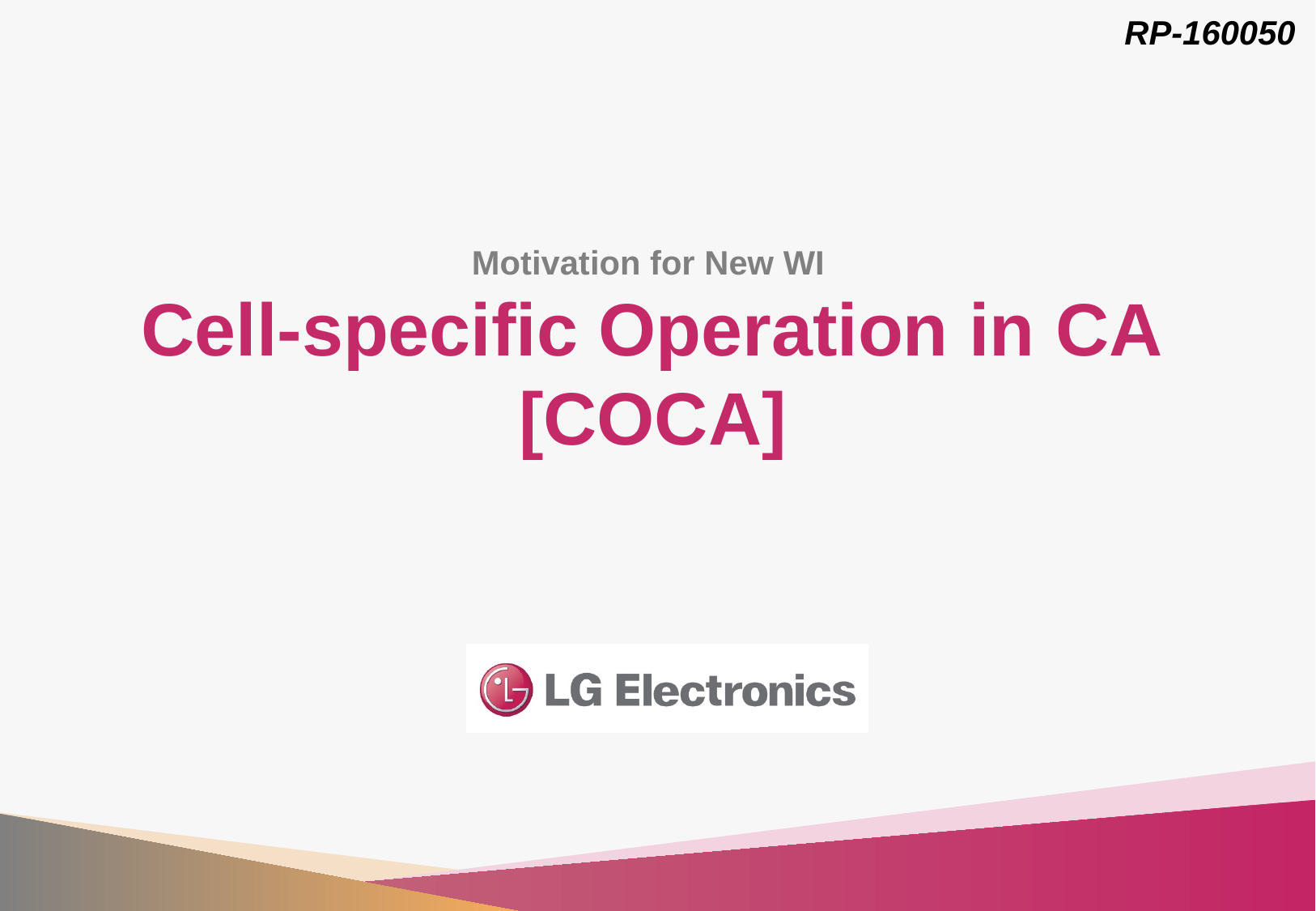

# Motivation for New WI Cell-specific Operation in CA [COCA]